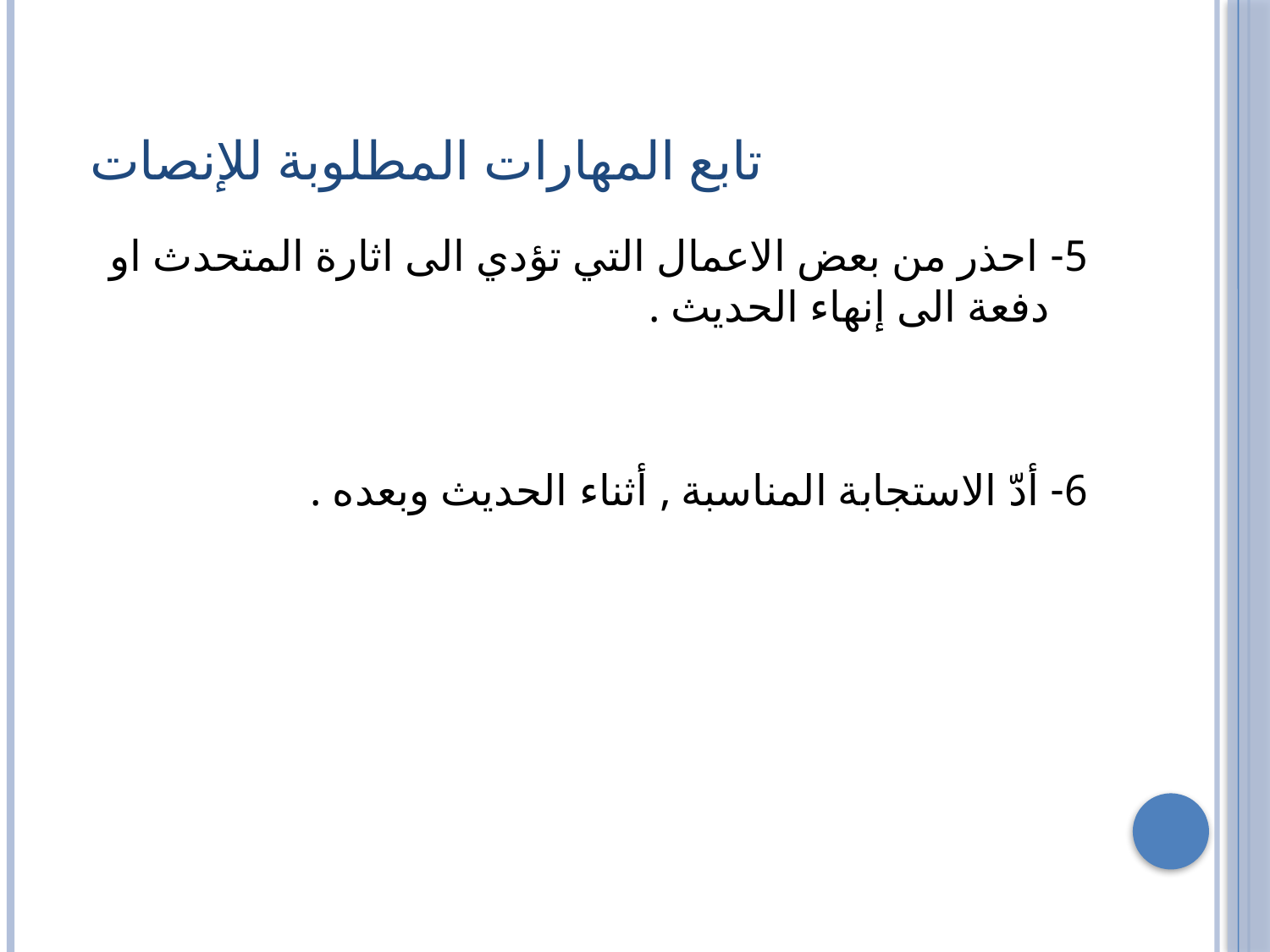

# تابع المهارات المطلوبة للإنصات
5- احذر من بعض الاعمال التي تؤدي الى اثارة المتحدث او دفعة الى إنهاء الحديث .

6- أدّ الاستجابة المناسبة , أثناء الحديث وبعده .